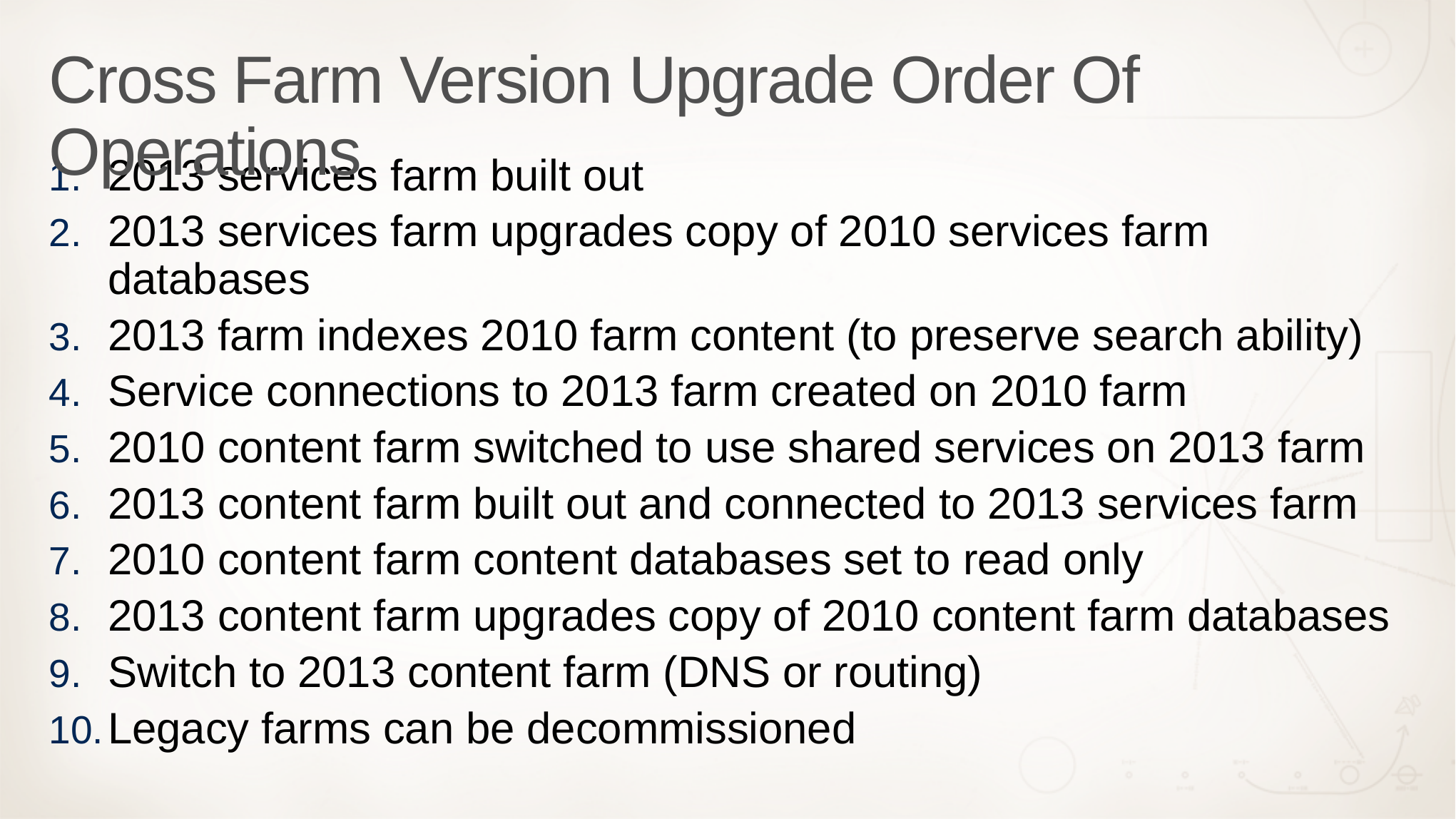

# Cross Farm Version Upgrade Order Of Operations
2013 services farm built out
2013 services farm upgrades copy of 2010 services farm databases
2013 farm indexes 2010 farm content (to preserve search ability)
Service connections to 2013 farm created on 2010 farm
2010 content farm switched to use shared services on 2013 farm
2013 content farm built out and connected to 2013 services farm
2010 content farm content databases set to read only
2013 content farm upgrades copy of 2010 content farm databases
Switch to 2013 content farm (DNS or routing)
Legacy farms can be decommissioned